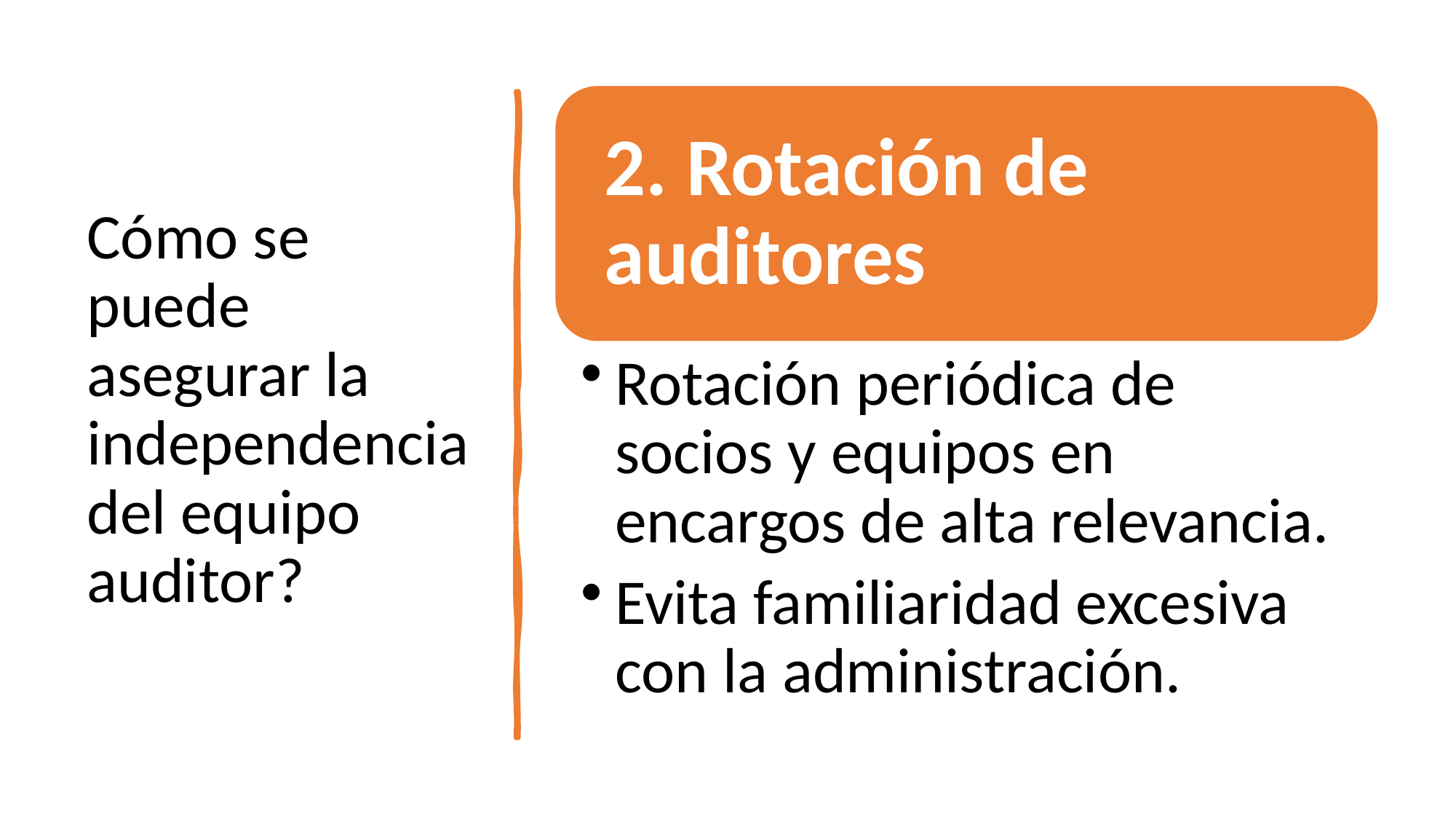

2. Rotación de auditores
Rotación periódica de socios y equipos en encargos de alta relevancia.
Evita familiaridad excesiva con la administración.
# Cómo se puede asegurar la independencia del equipo auditor?